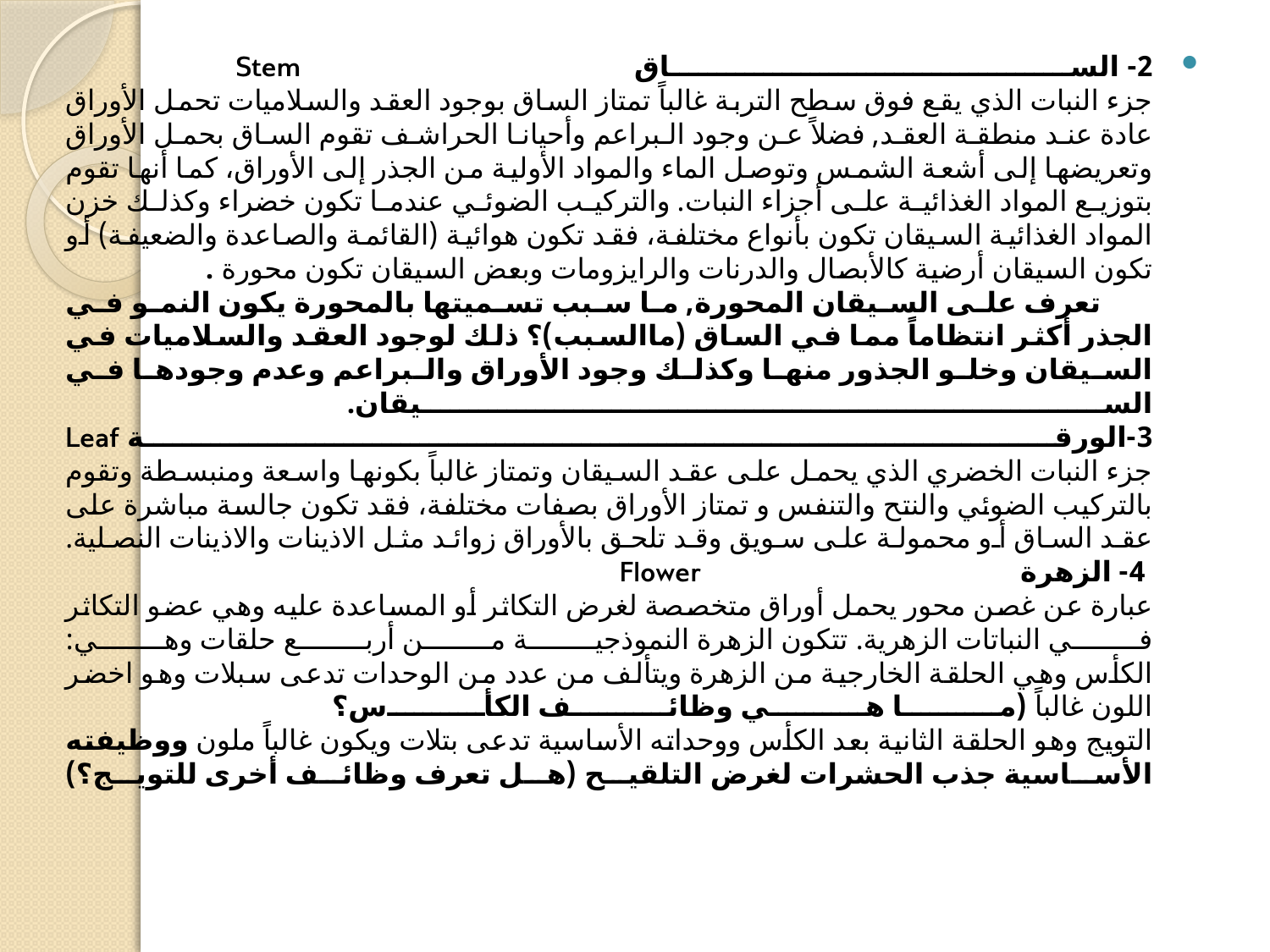

#
2- الساق                                             Stem
جزء النبات الذي يقع فوق سطح التربة غالباً تمتاز الساق بوجود العقد والسلاميات تحمل الأوراق عادة عند منطقة العقد, فضلاً عن وجود البراعم وأحيانا الحراشف تقوم الساق بحمل الأوراق وتعريضها إلى أشعة الشمس وتوصل الماء والمواد الأولية من الجذر إلى الأوراق، كما أنها تقوم بتوزيع المواد الغذائية على أجزاء النبات. والتركيب الضوئي عندما تكون خضراء وكذلك خزن المواد الغذائية السيقان تكون بأنواع مختلفة، فقد تكون هوائية (القائمة والصاعدة والضعيفة) أو تكون السيقان أرضية كالأبصال والدرنات والرايزومات وبعض السيقان تكون محورة .                           تعرف على السيقان المحورة, ما سبب تسميتها بالمحورة يكون النمو في الجذر أكثر انتظاماً مما في الساق (ماالسبب)؟ ذلك لوجود العقد والسلاميات في السيقان وخلو الجذور منها وكذلك وجود الأوراق والبراعم وعدم وجودها في السيقان.
3-الورقة Leaf
جزء النبات الخضري الذي يحمل على عقد السيقان وتمتاز غالباً بكونها واسعة ومنبسطة وتقوم بالتركيب الضوئي والنتح والتنفس و تمتاز الأوراق بصفات مختلفة، فقد تكون جالسة مباشرة على عقد الساق أو محمولة على سويق وقد تلحق بالأوراق زوائد مثل الاذينات والاذينات النصلية.
 4- الزهرة                                           Flower
عبارة عن غصن محور يحمل أوراق متخصصة لغرض التكاثر أو المساعدة عليه وهي عضو التكاثر في النباتات الزهرية. تتكون الزهرة النموذجية من أربع حلقات وهي:
الكأس وهي الحلقة الخارجية من الزهرة ويتألف من عدد من الوحدات تدعى سبلات وهو اخضر اللون غالباً (ما هي وظائف الكأس؟
التويج وهو الحلقة الثانية بعد الكأس ووحداته الأساسية تدعى بتلات ويكون غالباً ملون ووظيفته الأساسية جذب الحشرات لغرض التلقيح (هل تعرف وظائف أخرى للتويج؟)